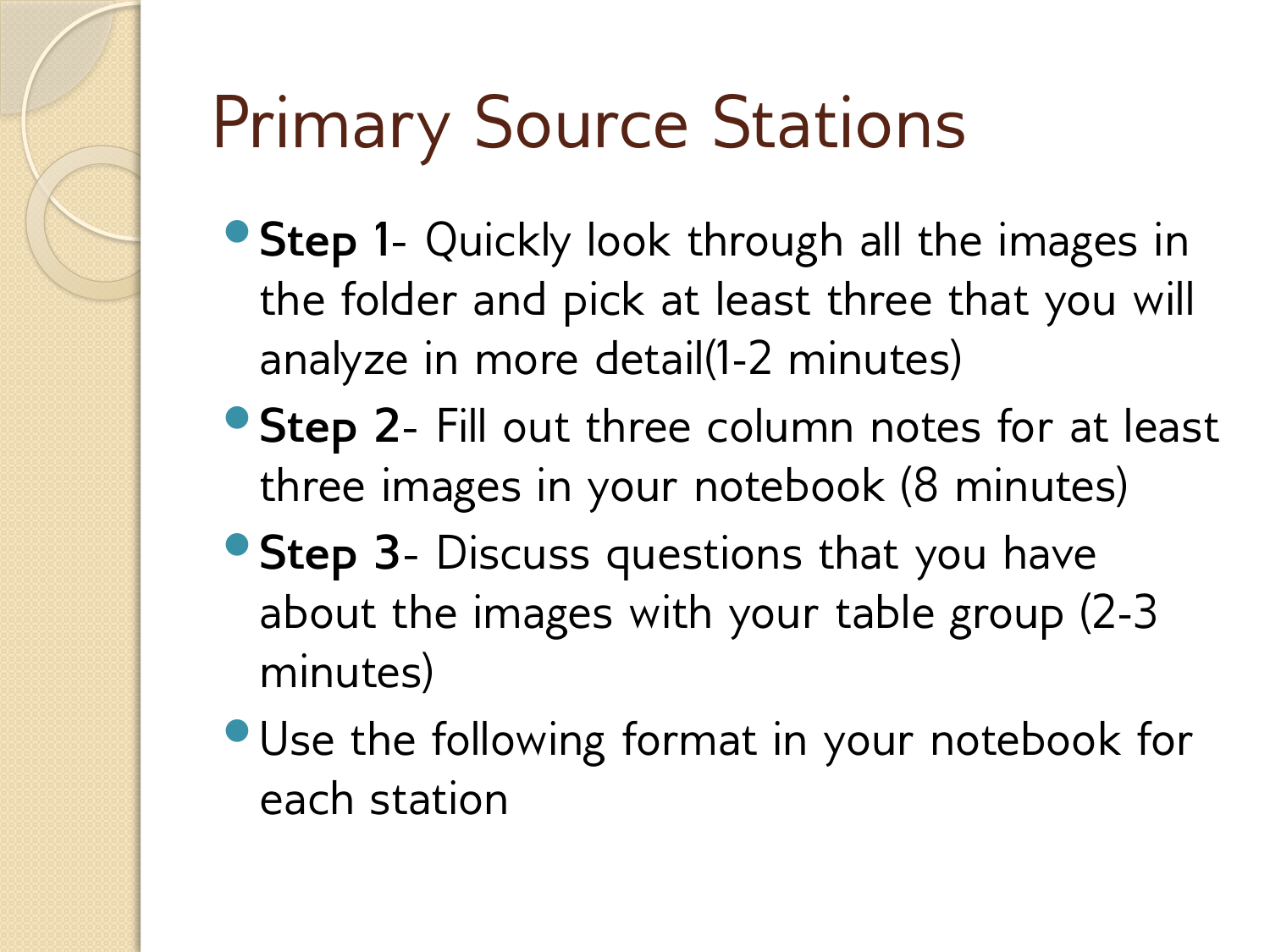

# Primary Source Stations
Step 1- Quickly look through all the images in the folder and pick at least three that you will analyze in more detail(1-2 minutes)
Step 2- Fill out three column notes for at least three images in your notebook (8 minutes)
Step 3- Discuss questions that you have about the images with your table group (2-3 minutes)
Use the following format in your notebook for each station